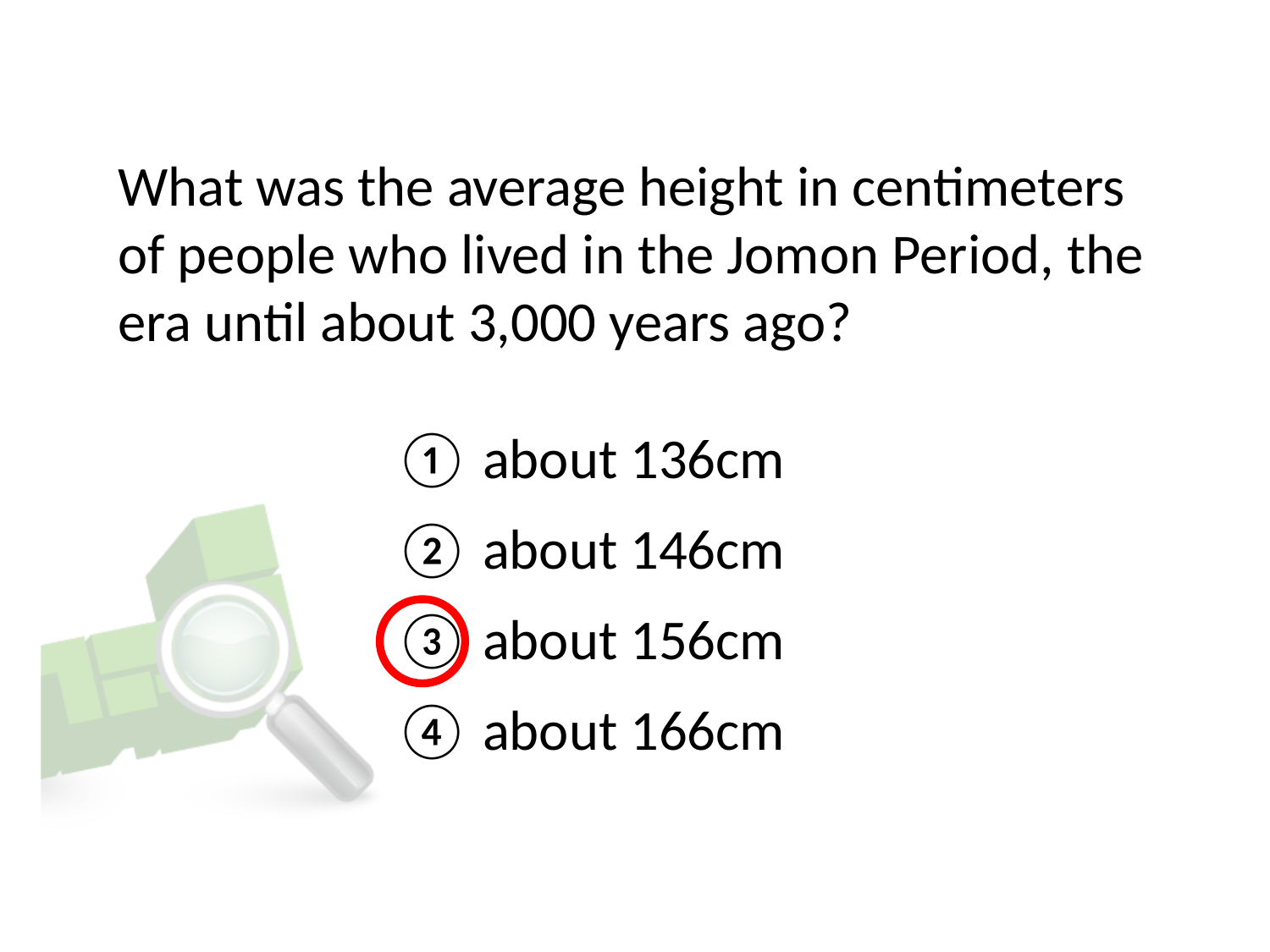

# What was the average height in centimeters of people who lived in the Jomon Period, the era until about 3,000 years ago?
① about 136cm
② about 146cm
③ about 156cm
④ about 166cm